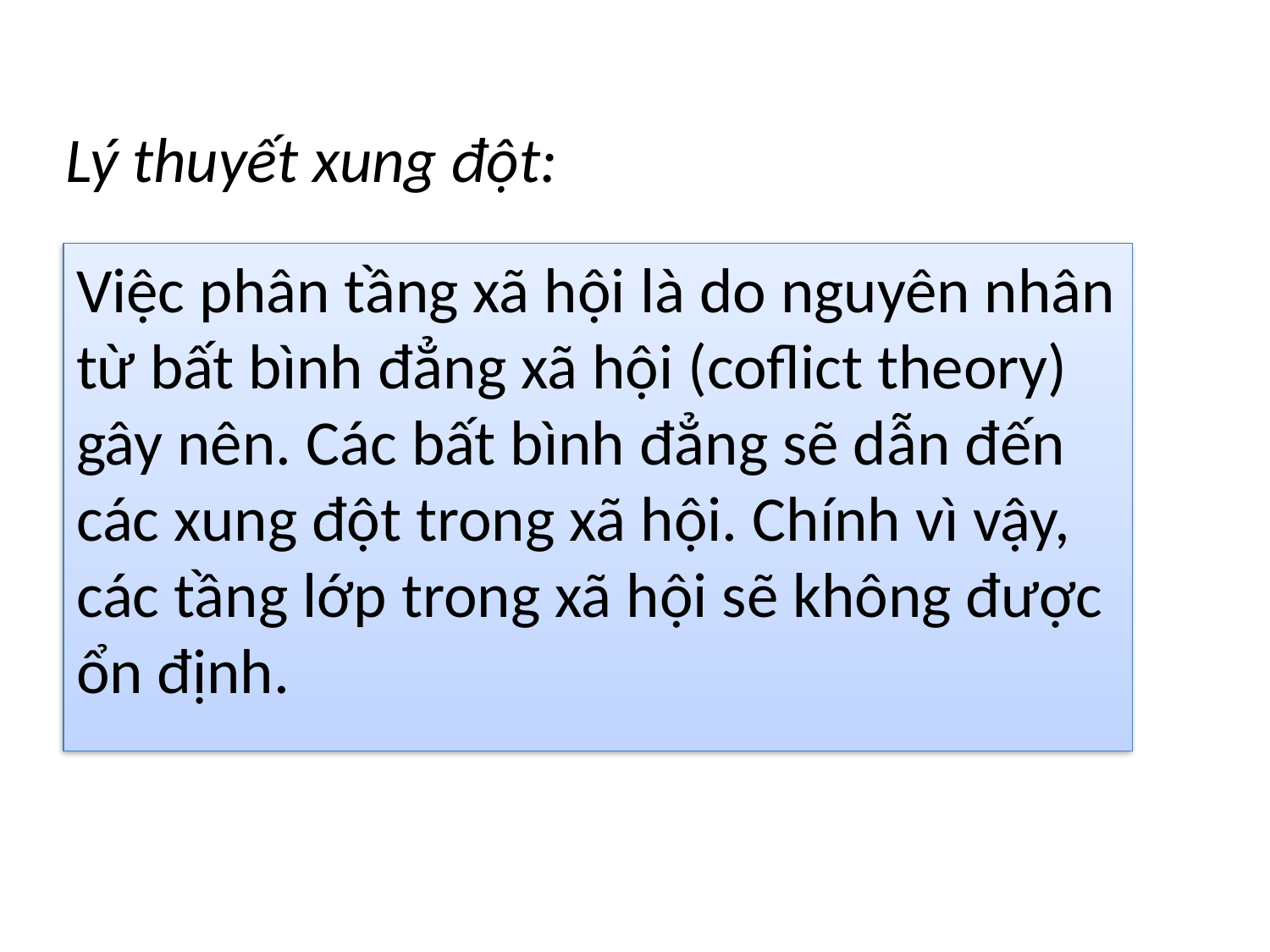

# Lý thuyết xung đột:
Việc phân tầng xã hội là do nguyên nhân từ bất bình đẳng xã hội (coflict theory) gây nên. Các bất bình đẳng sẽ dẫn đến các xung đột trong xã hội. Chính vì vậy, các tầng lớp trong xã hội sẽ không được ổn định.